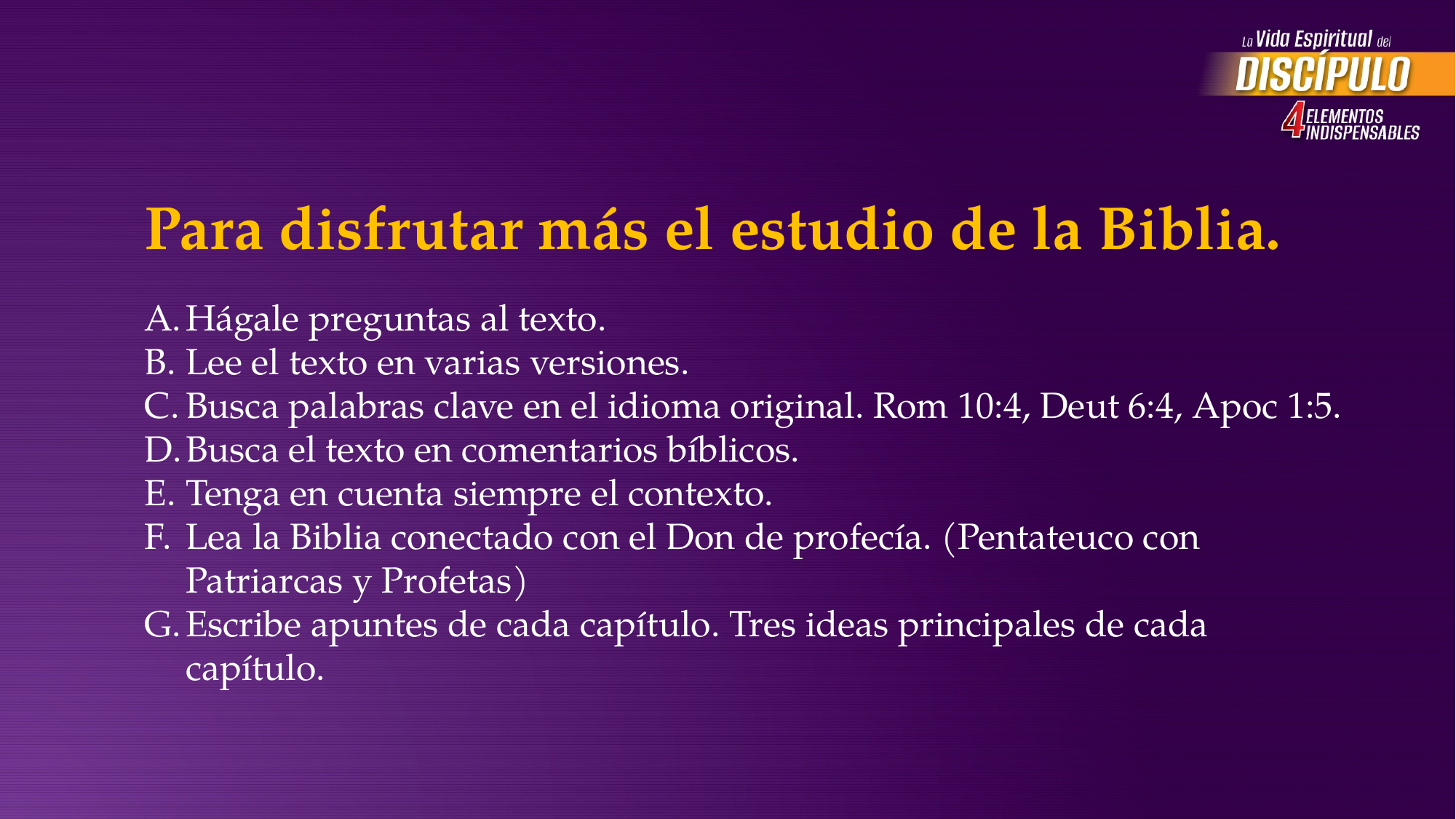

Para disfrutar más el estudio de la Biblia.

Hágale preguntas al texto.
Lee el texto en varias versiones.
Busca palabras clave en el idioma original. Rom 10:4, Deut 6:4, Apoc 1:5.
Busca el texto en comentarios bíblicos.
Tenga en cuenta siempre el contexto.
Lea la Biblia conectado con el Don de profecía. (Pentateuco con Patriarcas y Profetas)
Escribe apuntes de cada capítulo. Tres ideas principales de cada capítulo.